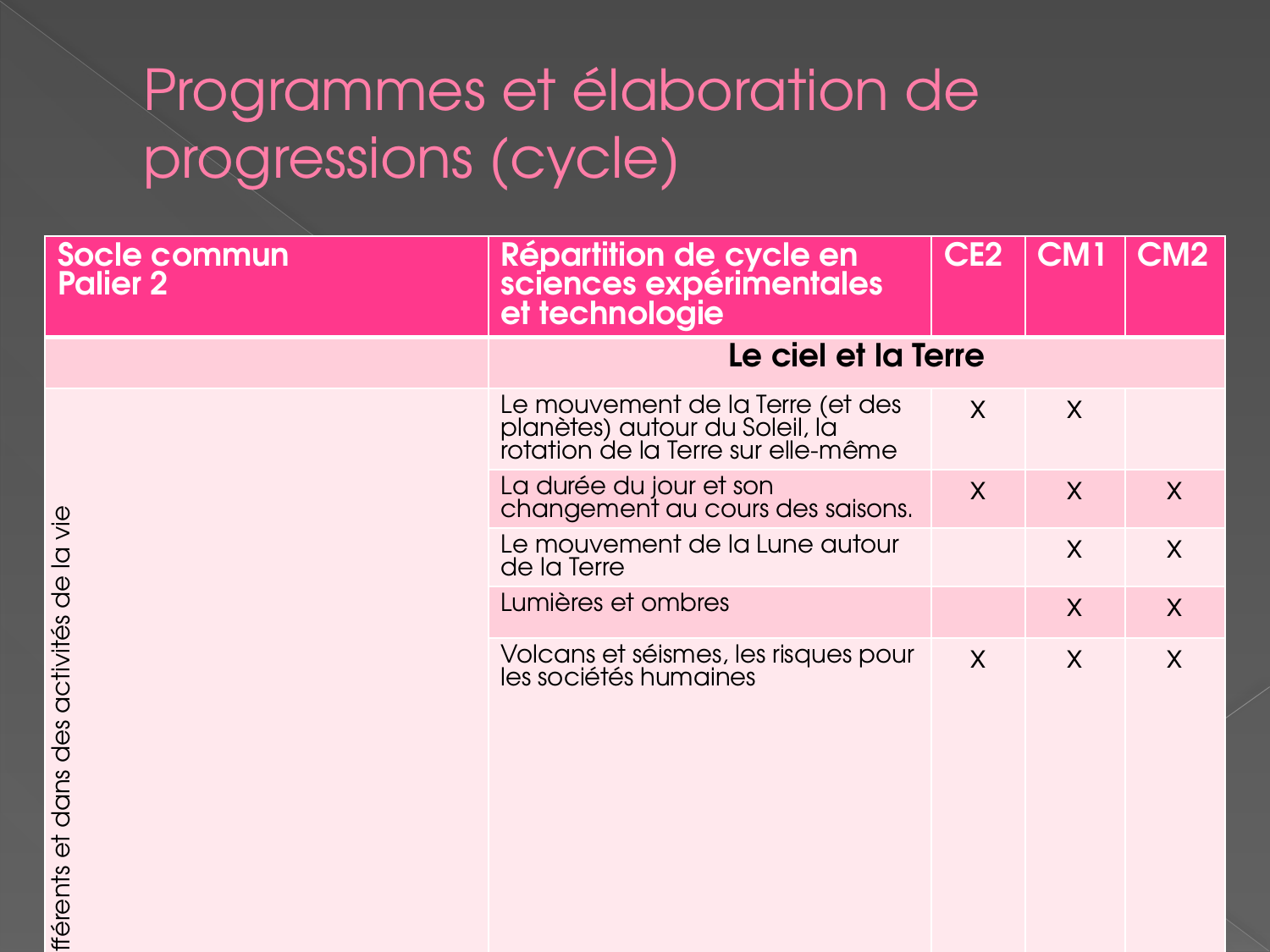

# Programmes et élaboration de progressions (cycle)
| Socle commun Palier 2 | Répartition de cycle en sciences expérimentales et technologie | CE2 | CM1 | CM2 |
| --- | --- | --- | --- | --- |
|  | Le ciel et la Terre |  |  |  |
| Maîtriser des connaissances dans divers domaines scientifiques et les mobiliser dans des contextes scientifiques différents et dans des activités de la vie courante Le ciel et la Terre | Le mouvement de la Terre (et des planètes) autour du Soleil, la rotation de la Terre sur elle-même | x | x |  |
|  | La durée du jour et son changement au cours des saisons. | x | x | x |
|  | Le mouvement de la Lune autour de la Terre |  | x | x |
|  | Lumières et ombres |  | x | x |
|  | Volcans et séismes, les risques pour les sociétés humaines | x | x | x |
|  | La matière |  |  |  |
|  | … |  |  |  |